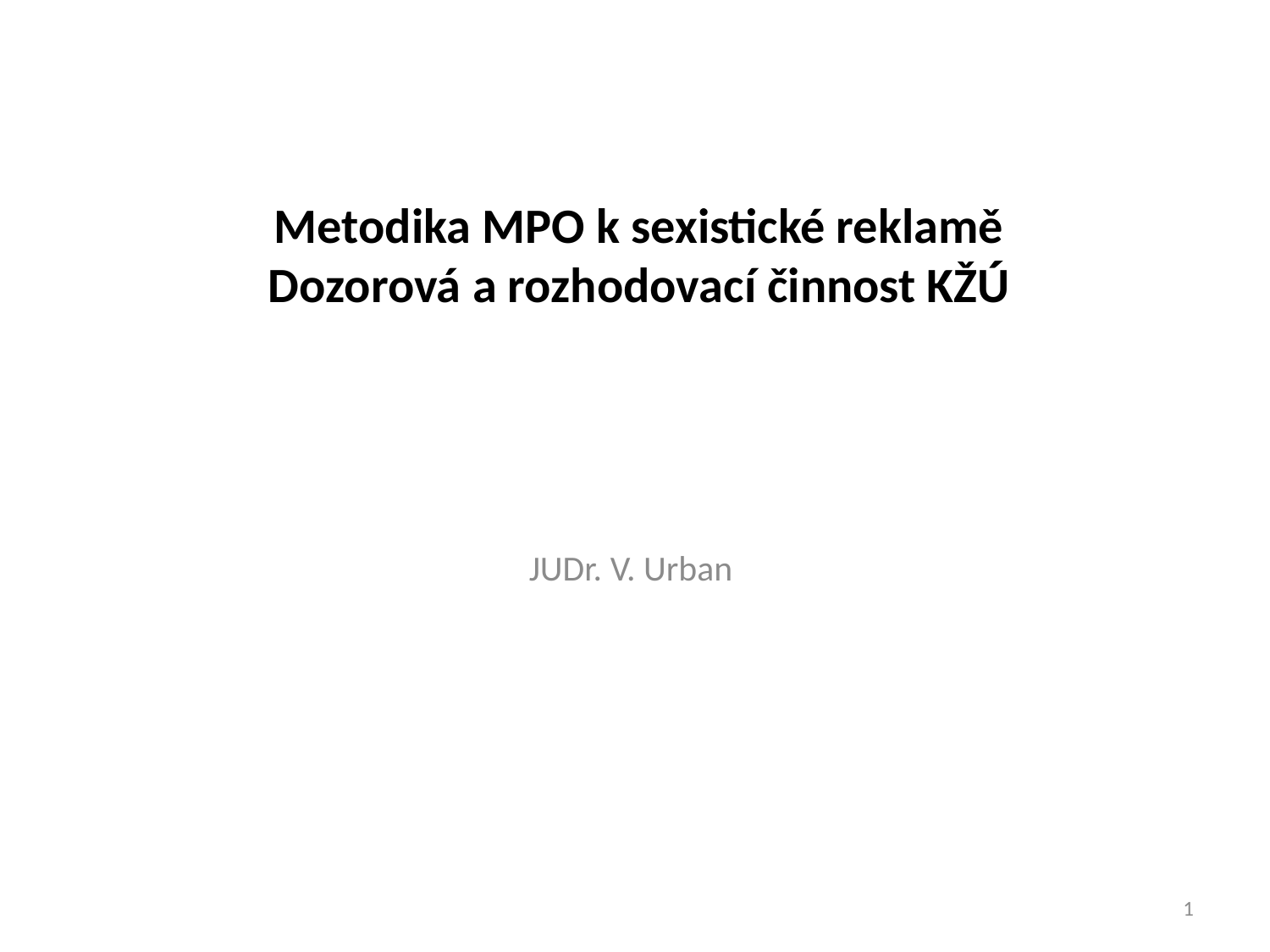

# Metodika MPO k sexistické reklamě Dozorová a rozhodovací činnost KŽÚ
JUDr. V. Urban
1